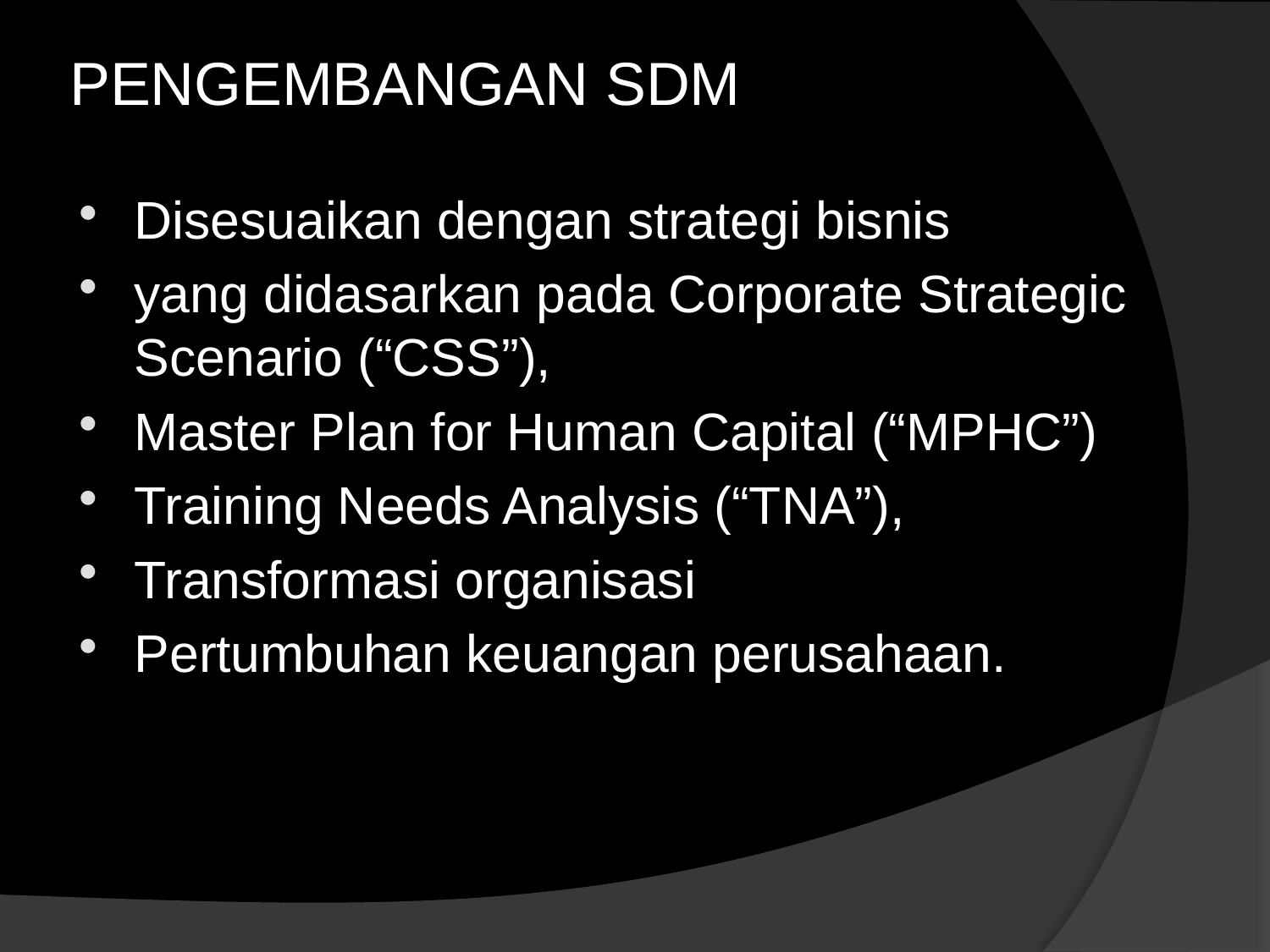

# PENGEMBANGAN SDM
Disesuaikan dengan strategi bisnis
yang didasarkan pada Corporate Strategic Scenario (“CSS”),
Master Plan for Human Capital (“MPHC”)
Training Needs Analysis (“TNA”),
Transformasi organisasi
Pertumbuhan keuangan perusahaan.